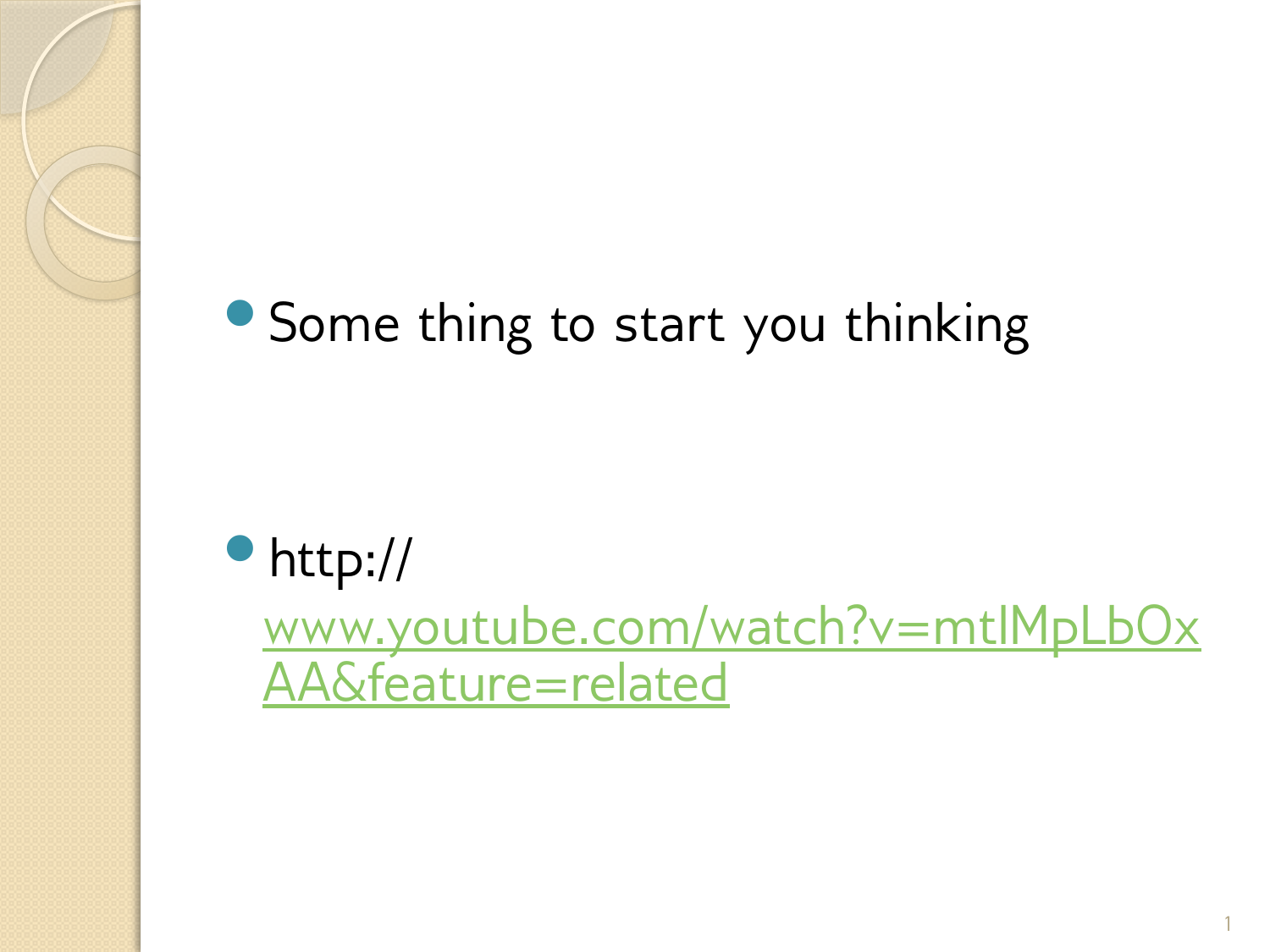

Some thing to start you thinking

http://www.youtube.com/watch?v=mtIMpLbOxAA&feature=related
1